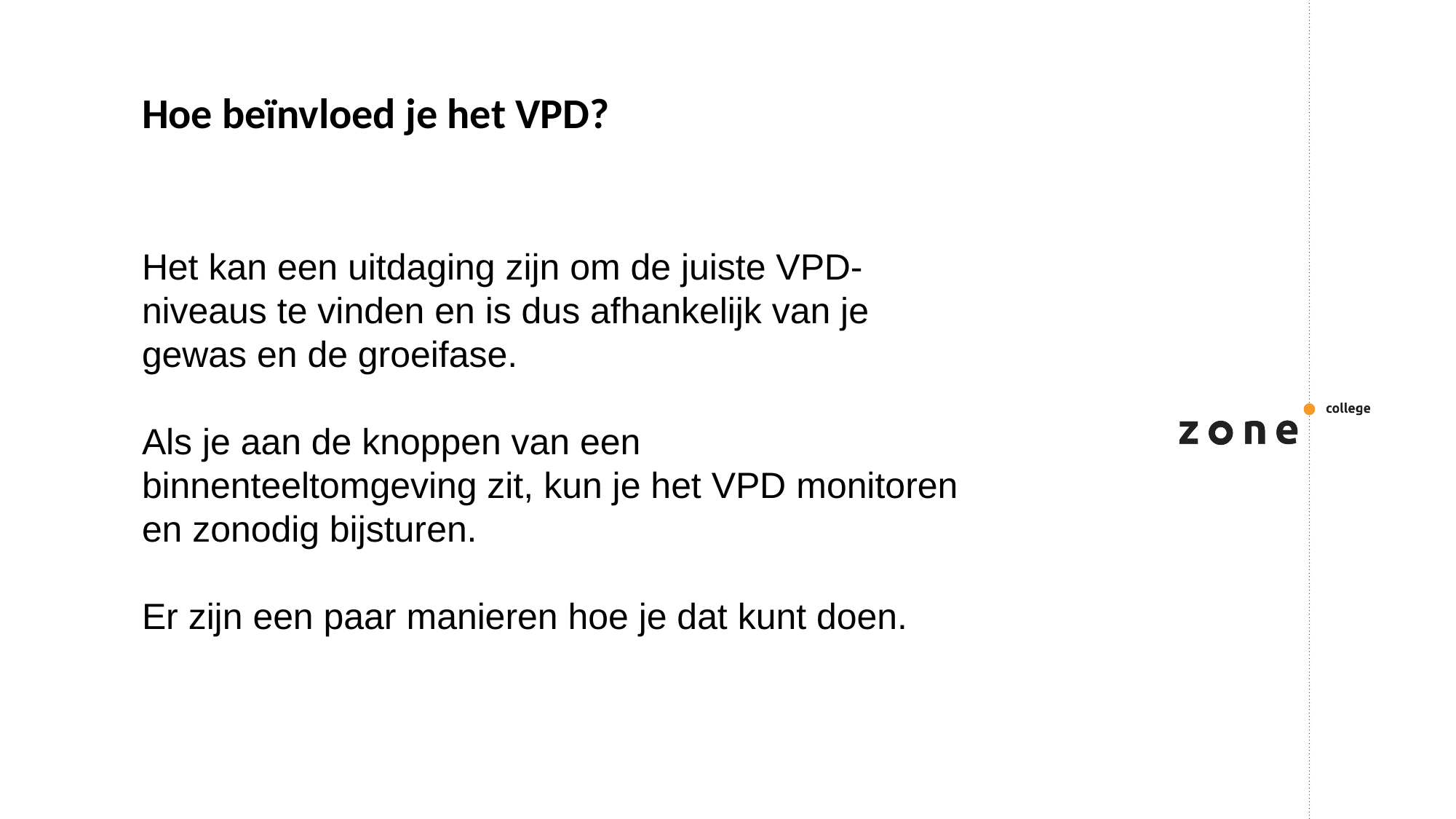

Hoe beïnvloed je het VPD?
Het kan een uitdaging zijn om de juiste VPD-niveaus te vinden en is dus afhankelijk van je gewas en de groeifase.

Als je aan de knoppen van een binnenteeltomgeving zit, kun je het VPD monitoren en zonodig bijsturen.

Er zijn een paar manieren hoe je dat kunt doen.